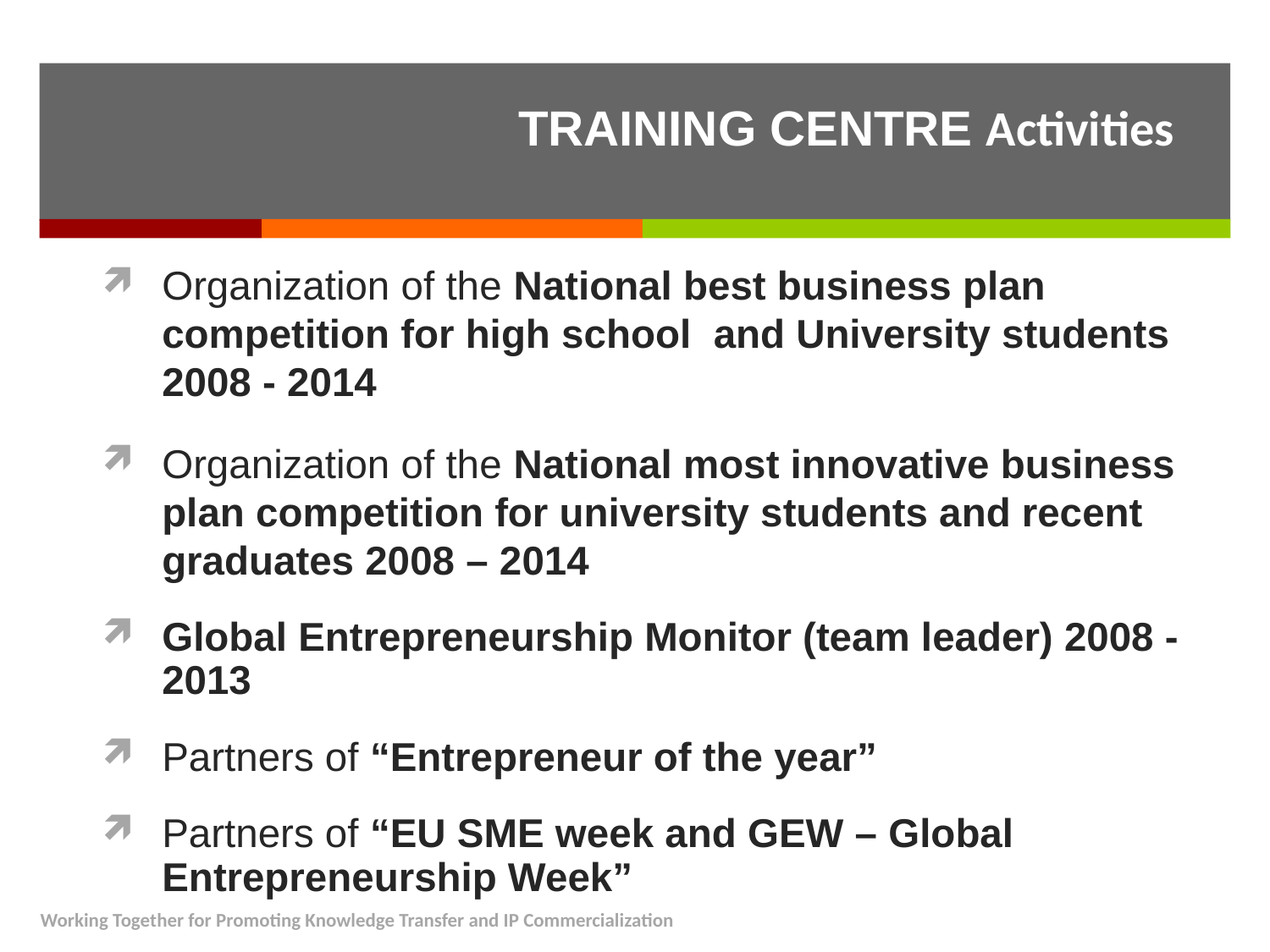

TRAINING CENTRE Activities
Organization of the National best business plan competition for high school  and University students 2008 - 2014
Organization of the National most innovative business plan competition for university students and recent graduates 2008 – 2014
Global Entrepreneurship Monitor (team leader) 2008 - 2013
Partners of “Entrepreneur of the year”
Partners of “EU SME week and GEW – Global Entrepreneurship Week”
Working Together for Promoting Knowledge Transfer and IP Commercialization